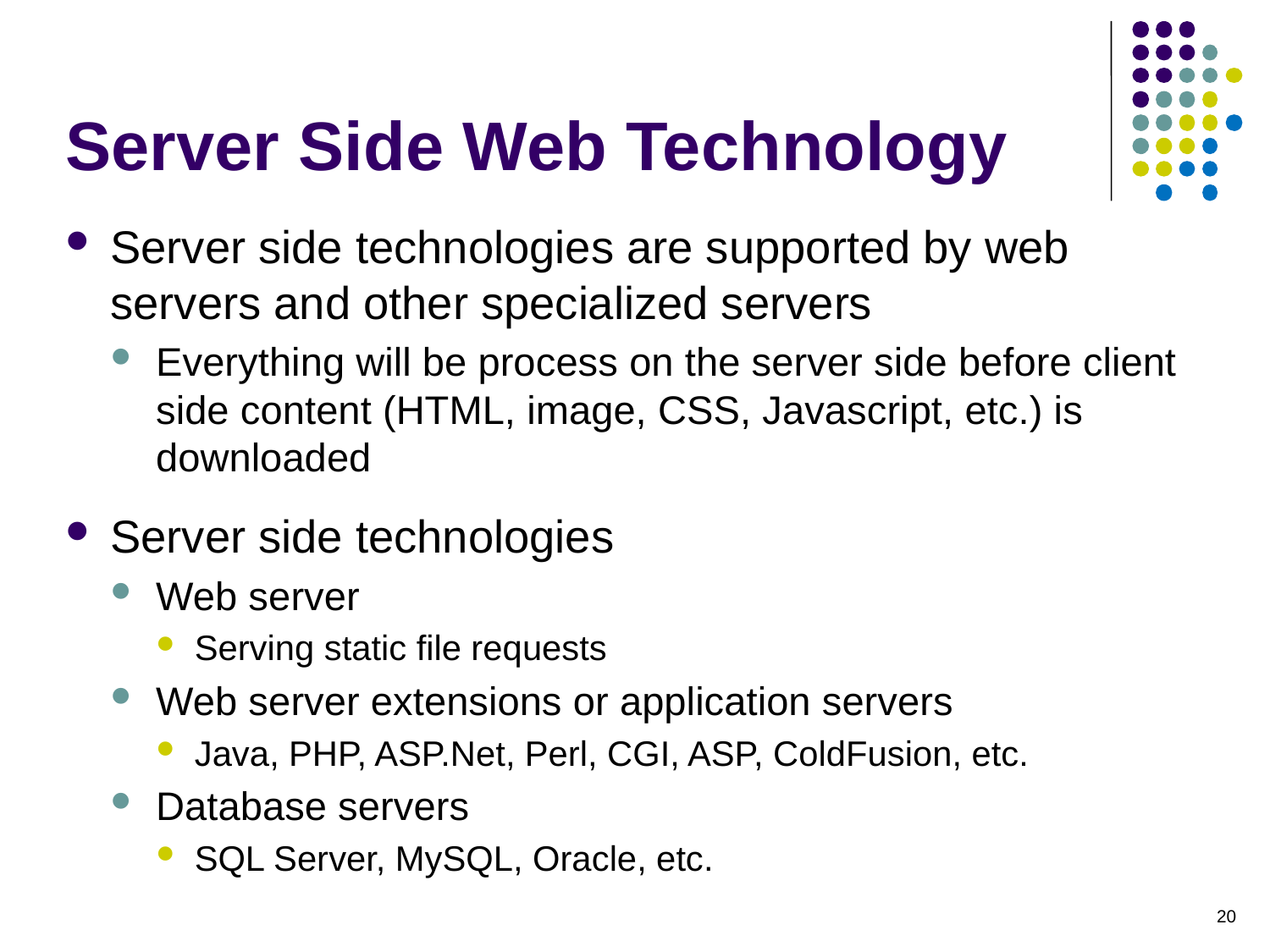

# Server Side Web Technology
Server side technologies are supported by web servers and other specialized servers
Everything will be process on the server side before client side content (HTML, image, CSS, Javascript, etc.) is downloaded
Server side technologies
Web server
Serving static file requests
Web server extensions or application servers
Java, PHP, ASP.Net, Perl, CGI, ASP, ColdFusion, etc.
Database servers
SQL Server, MySQL, Oracle, etc.
20